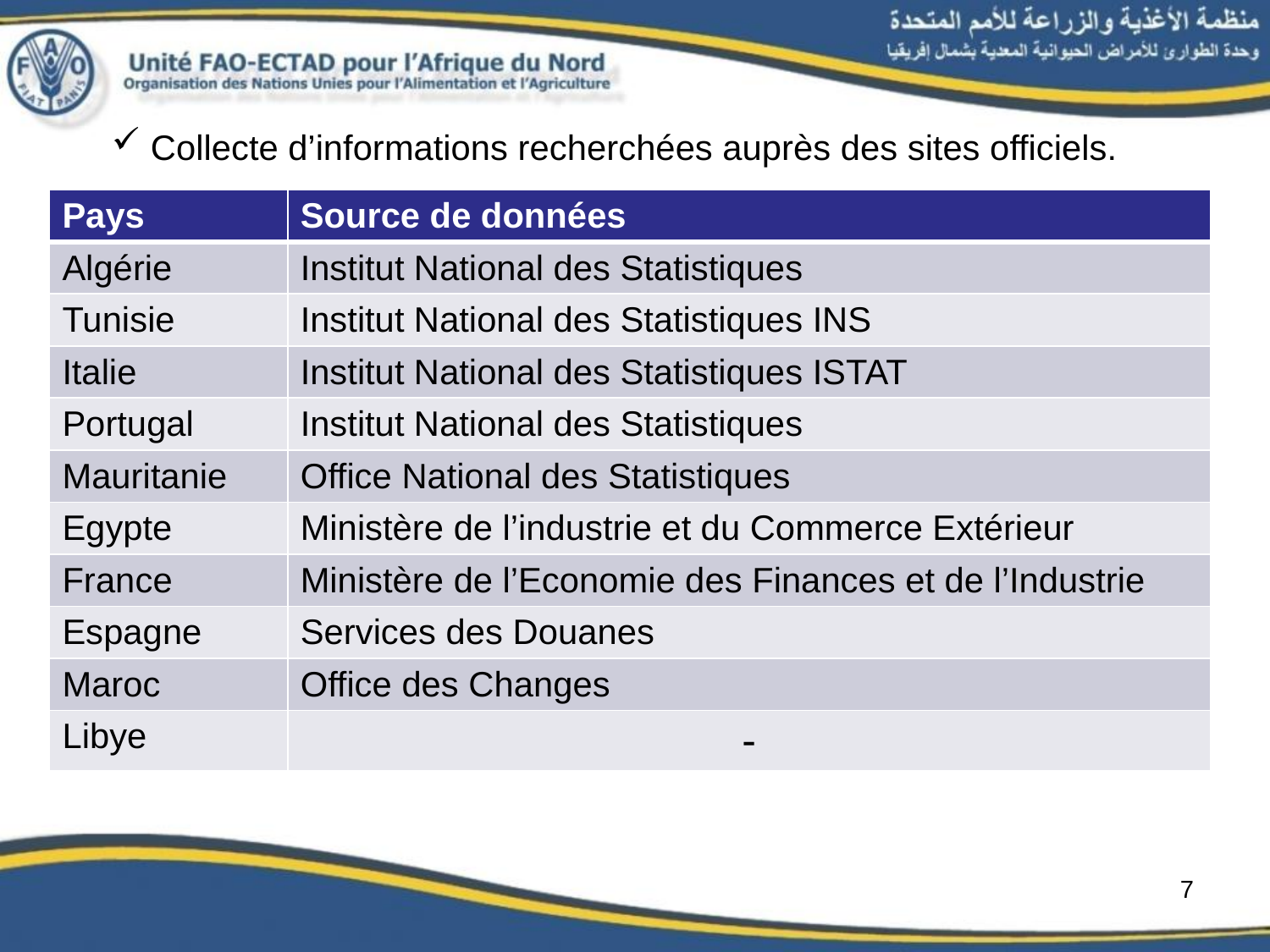

Collecte d’informations recherchées auprès des sites officiels.
| Pays | Source de données |
| --- | --- |
| Algérie | Institut National des Statistiques |
| Tunisie | Institut National des Statistiques INS |
| Italie | Institut National des Statistiques ISTAT |
| Portugal | Institut National des Statistiques |
| Mauritanie | Office National des Statistiques |
| Egypte | Ministère de l’industrie et du Commerce Extérieur |
| France | Ministère de l’Economie des Finances et de l’Industrie |
| Espagne | Services des Douanes |
| Maroc | Office des Changes |
| Libye | - |
7